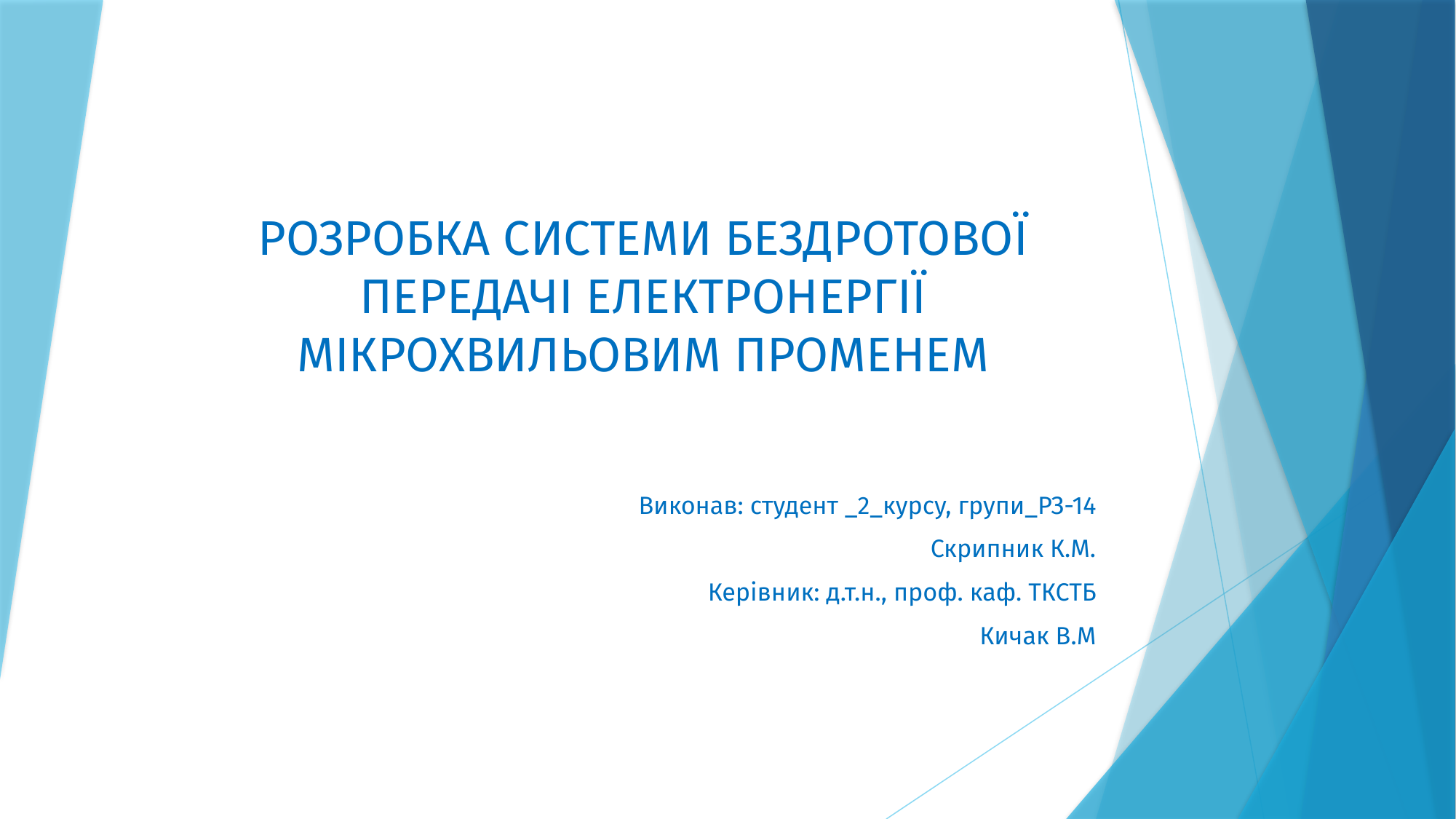

# Розробка системи бездротової передачі електронергії мікрохвильовим променем
Виконав: студент _2_курсу, групи_РЗ-14
Скрипник К.М.
Керівник: д.т.н., проф. каф. ТКСТБ
                                          Кичак В.М